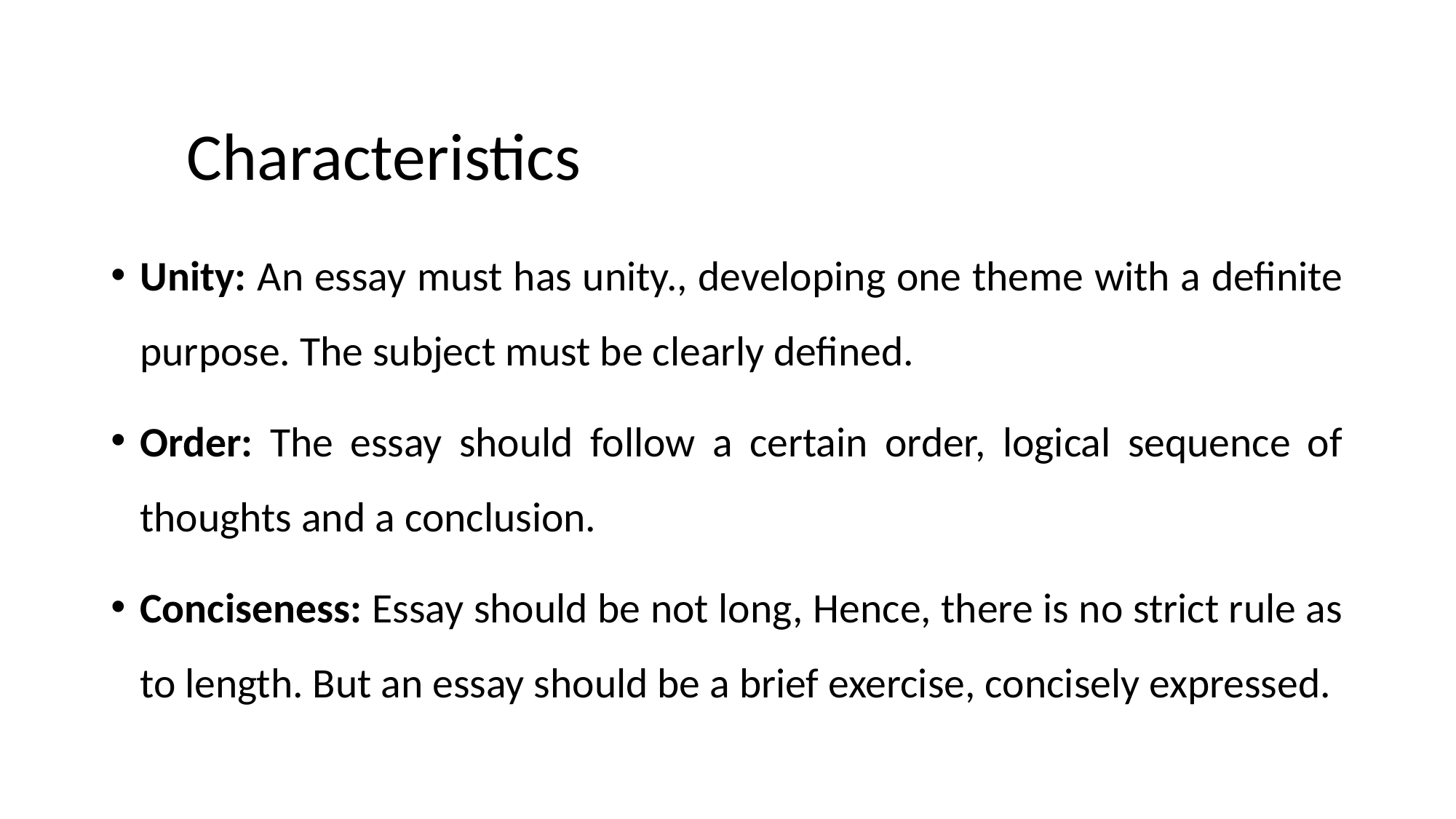

# Characteristics
Unity: An essay must has unity., developing one theme with a definite purpose. The subject must be clearly defined.
Order: The essay should follow a certain order, logical sequence of thoughts and a conclusion.
Conciseness: Essay should be not long, Hence, there is no strict rule as to length. But an essay should be a brief exercise, concisely expressed.